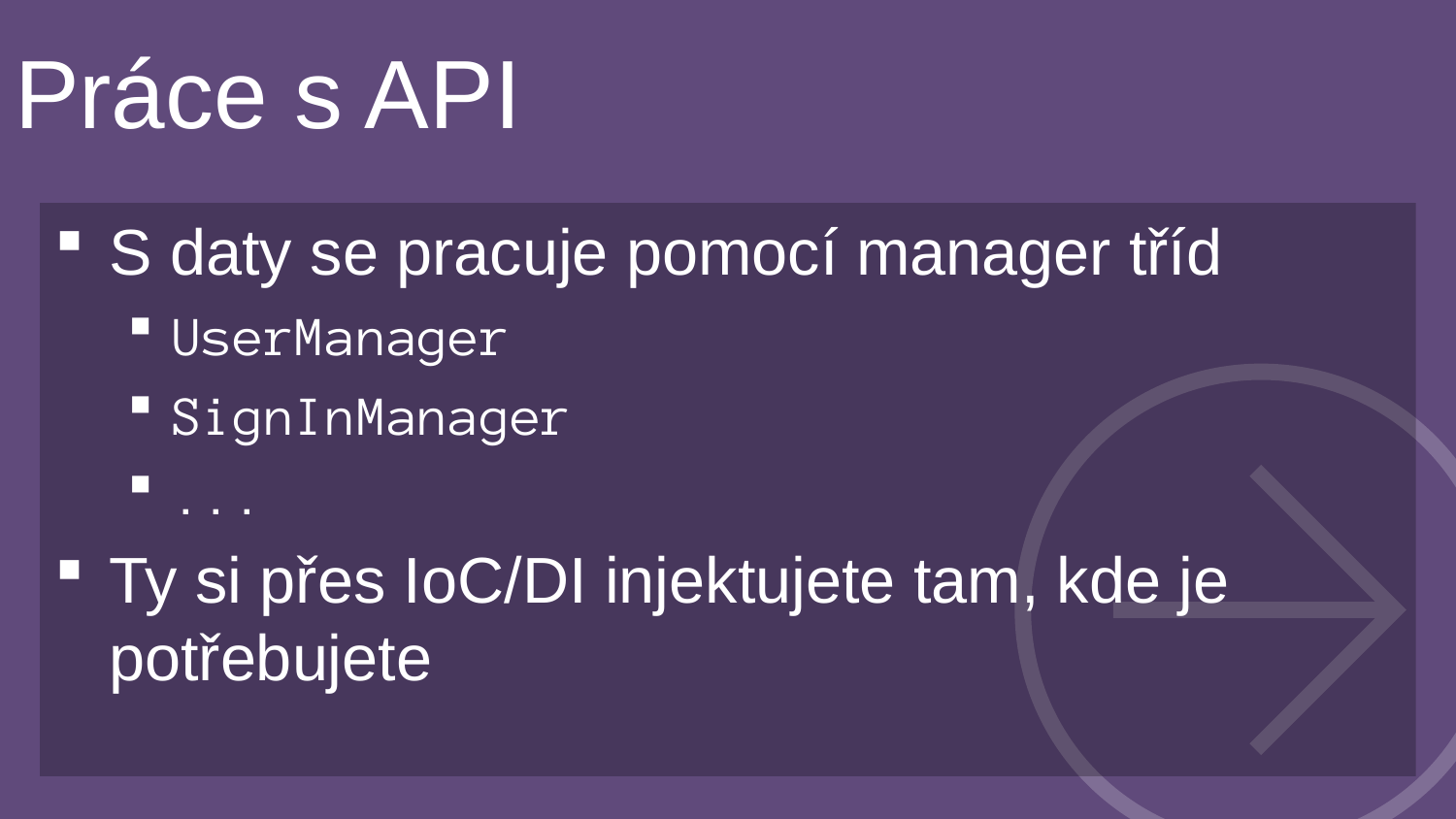

# Práce s API
S daty se pracuje pomocí manager tříd
UserManager
SignInManager
...
Ty si přes IoC/DI injektujete tam, kde je potřebujete